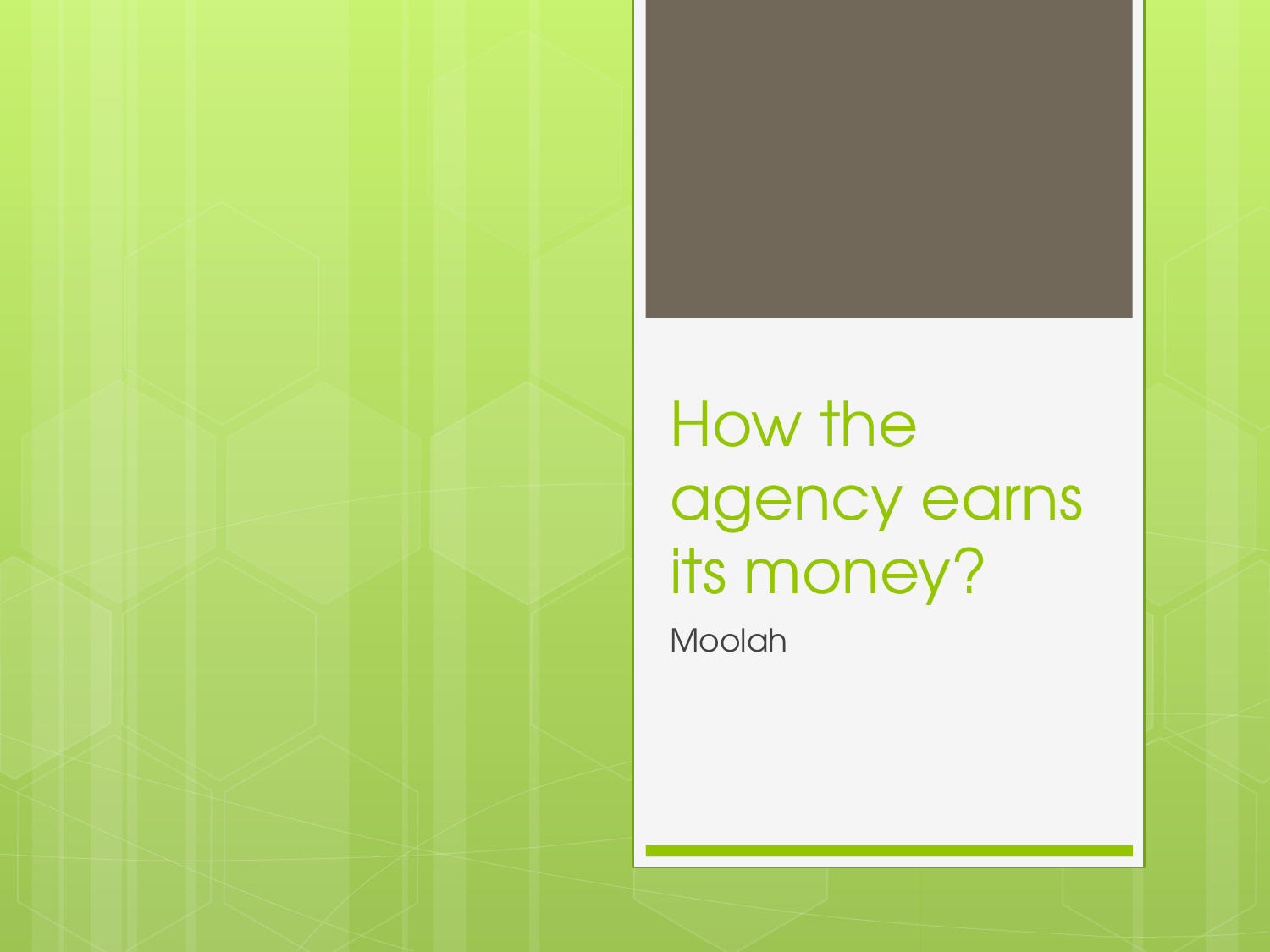

# How the agency earns its money?
Moolah